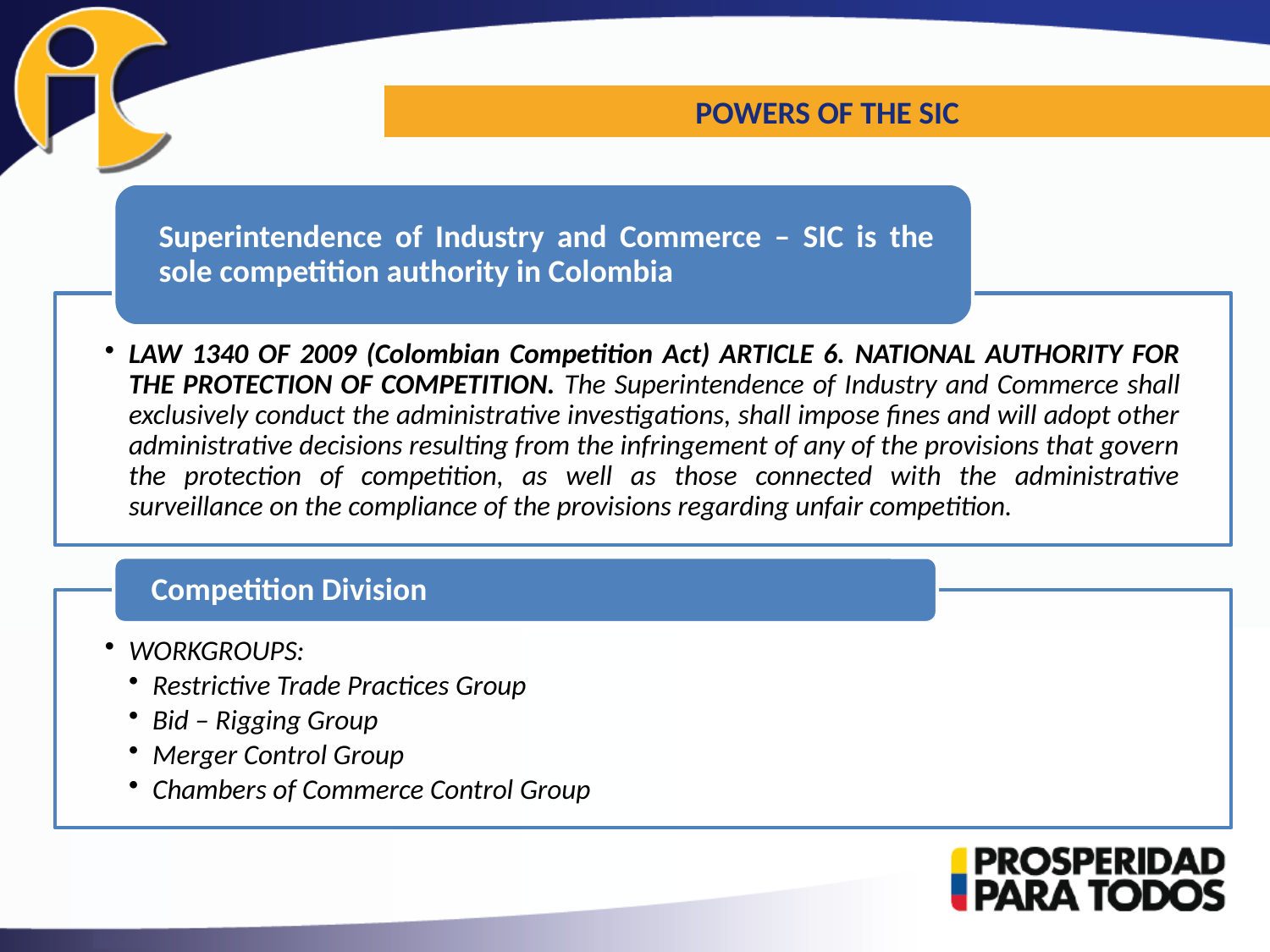

POWERS OF THE SIC
LAW 1340 OF 2009 (Colombian Competition Act) ARTICLE 6. NATIONAL AUTHORITY FOR THE PROTECTION OF COMPETITION. The Superintendence of Industry and Commerce shall exclusively conduct the administrative investigations, shall impose fines and will adopt other administrative decisions resulting from the infringement of any of the provisions that govern the protection of competition, as well as those connected with the administrative surveillance on the compliance of the provisions regarding unfair competition.
Superintendence of Industry and Commerce – SIC is the sole competition authority in Colombia
WORKGROUPS:
Restrictive Trade Practices Group
Bid – Rigging Group
Merger Control Group
Chambers of Commerce Control Group
Competition Division